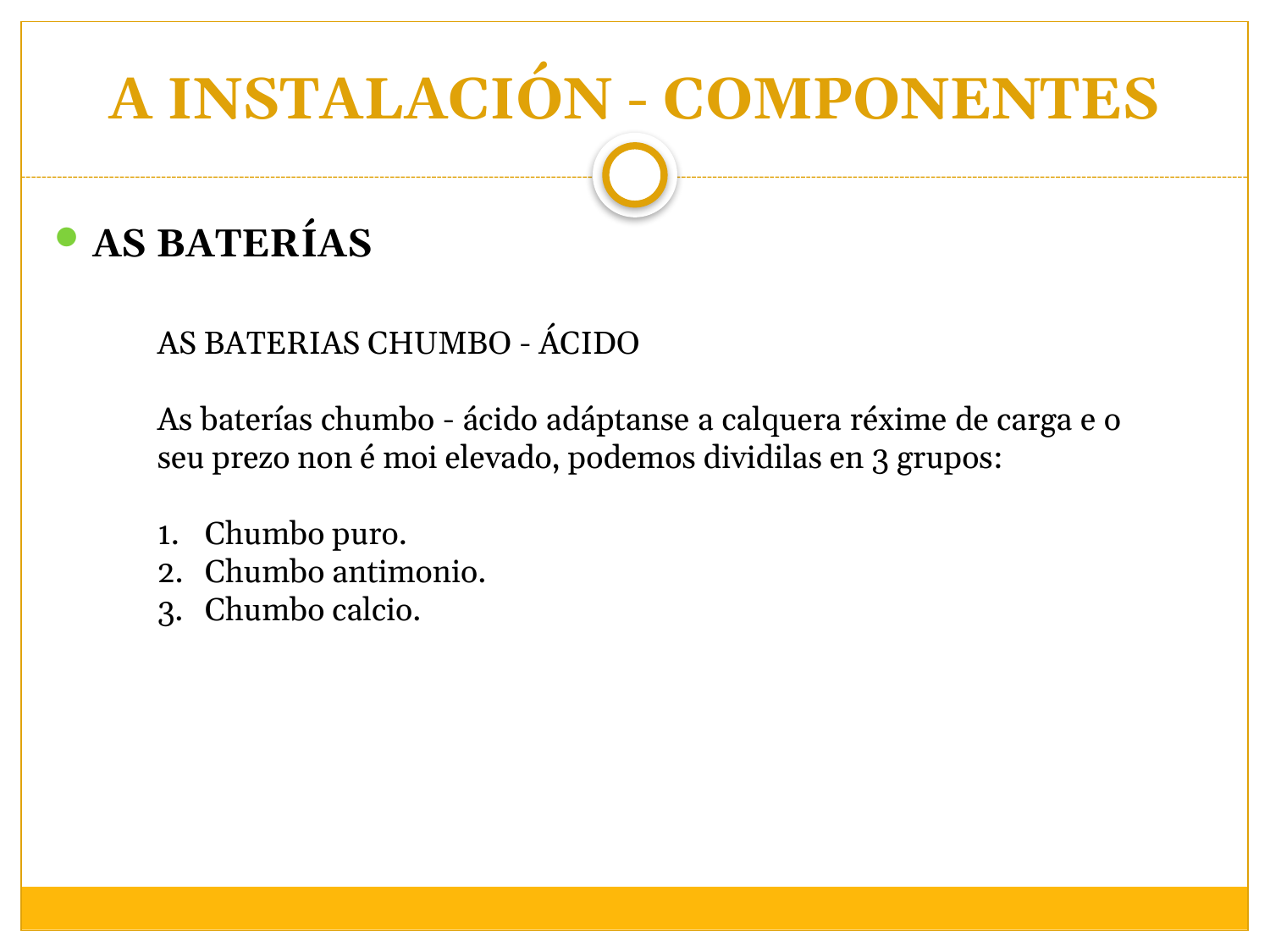

# A INSTALACIÓN - COMPONENTES
AS BATERÍAS
AS BATERIAS CHUMBO - ÁCIDO

As baterías chumbo - ácido adáptanse a calquera réxime de carga e o seu prezo non é moi elevado, podemos dividilas en 3 grupos:

Chumbo puro.
Chumbo antimonio.
Chumbo calcio.